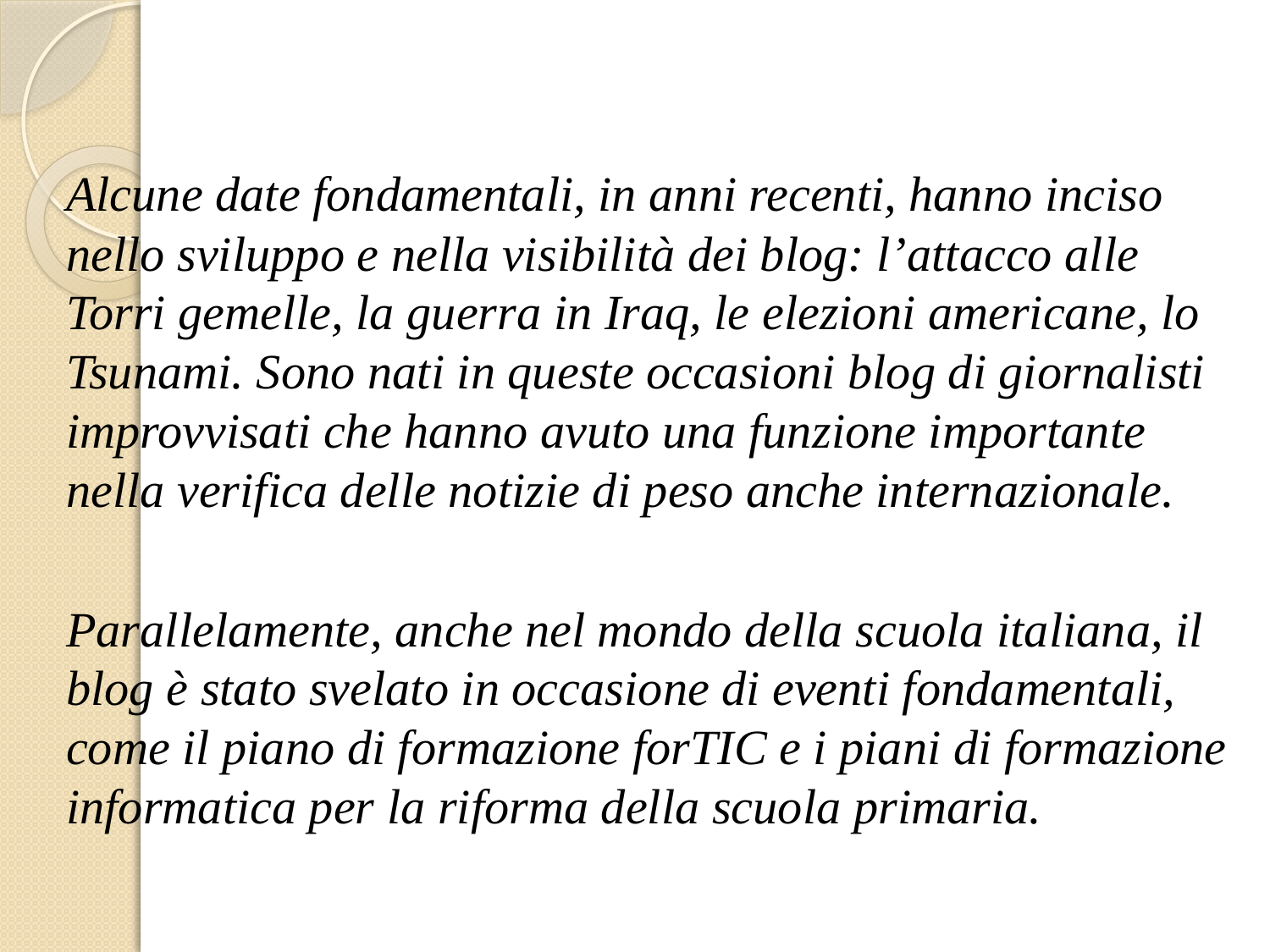

Alcune date fondamentali, in anni recenti, hanno inciso nello sviluppo e nella visibilità dei blog: l’attacco alle Torri gemelle, la guerra in Iraq, le elezioni americane, lo Tsunami. Sono nati in queste occasioni blog di giornalisti improvvisati che hanno avuto una funzione importante nella verifica delle notizie di peso anche internazionale.

Parallelamente, anche nel mondo della scuola italiana, il blog è stato svelato in occasione di eventi fondamentali, come il piano di formazione forTIC e i piani di formazione informatica per la riforma della scuola primaria.